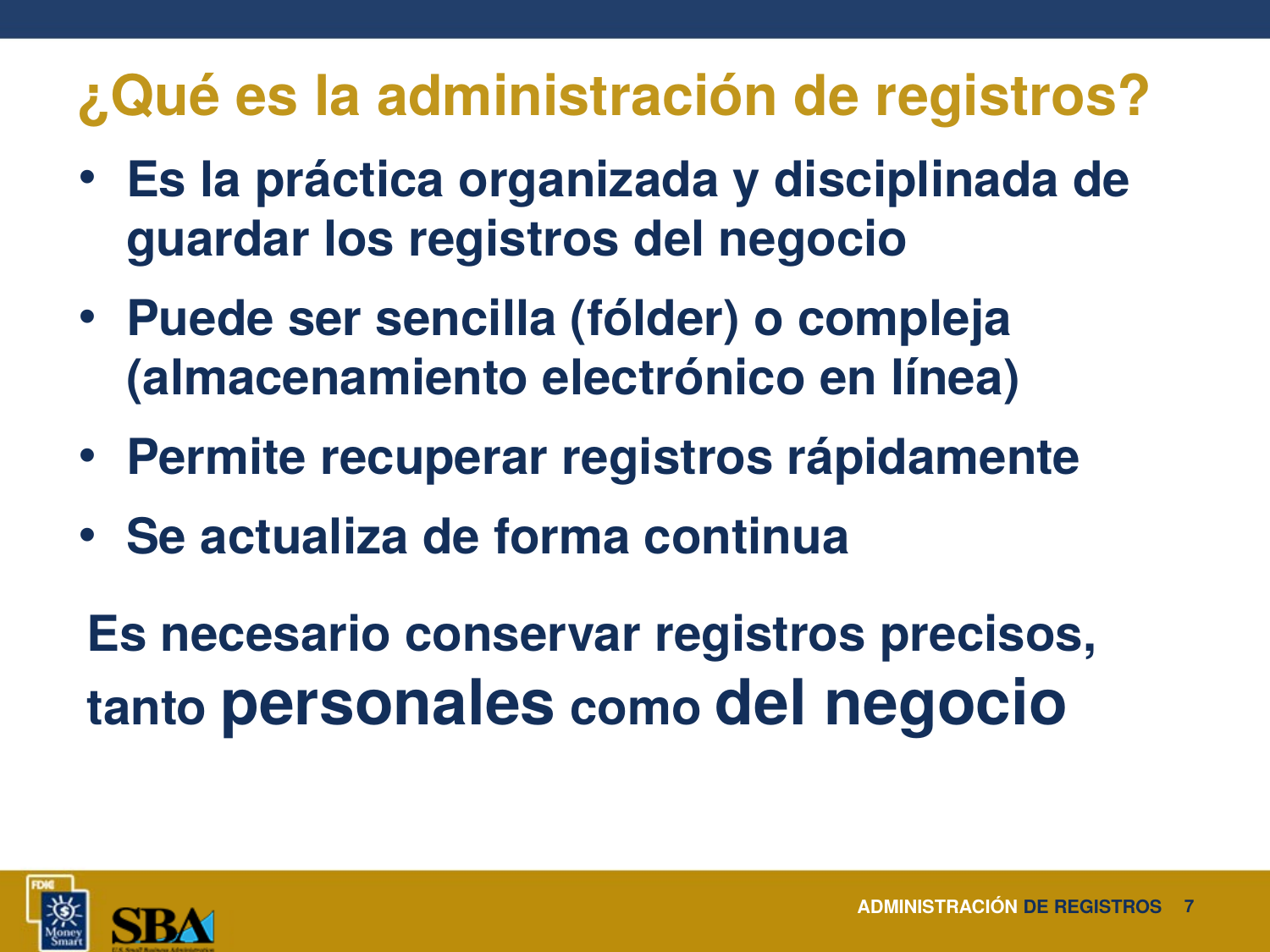

# ¿Qué es la administración de registros?
Es la práctica organizada y disciplinada de guardar los registros del negocio
Puede ser sencilla (fólder) o compleja (almacenamiento electrónico en línea)
Permite recuperar registros rápidamente
Se actualiza de forma continua
Es necesario conservar registros precisos, tanto personales como del negocio